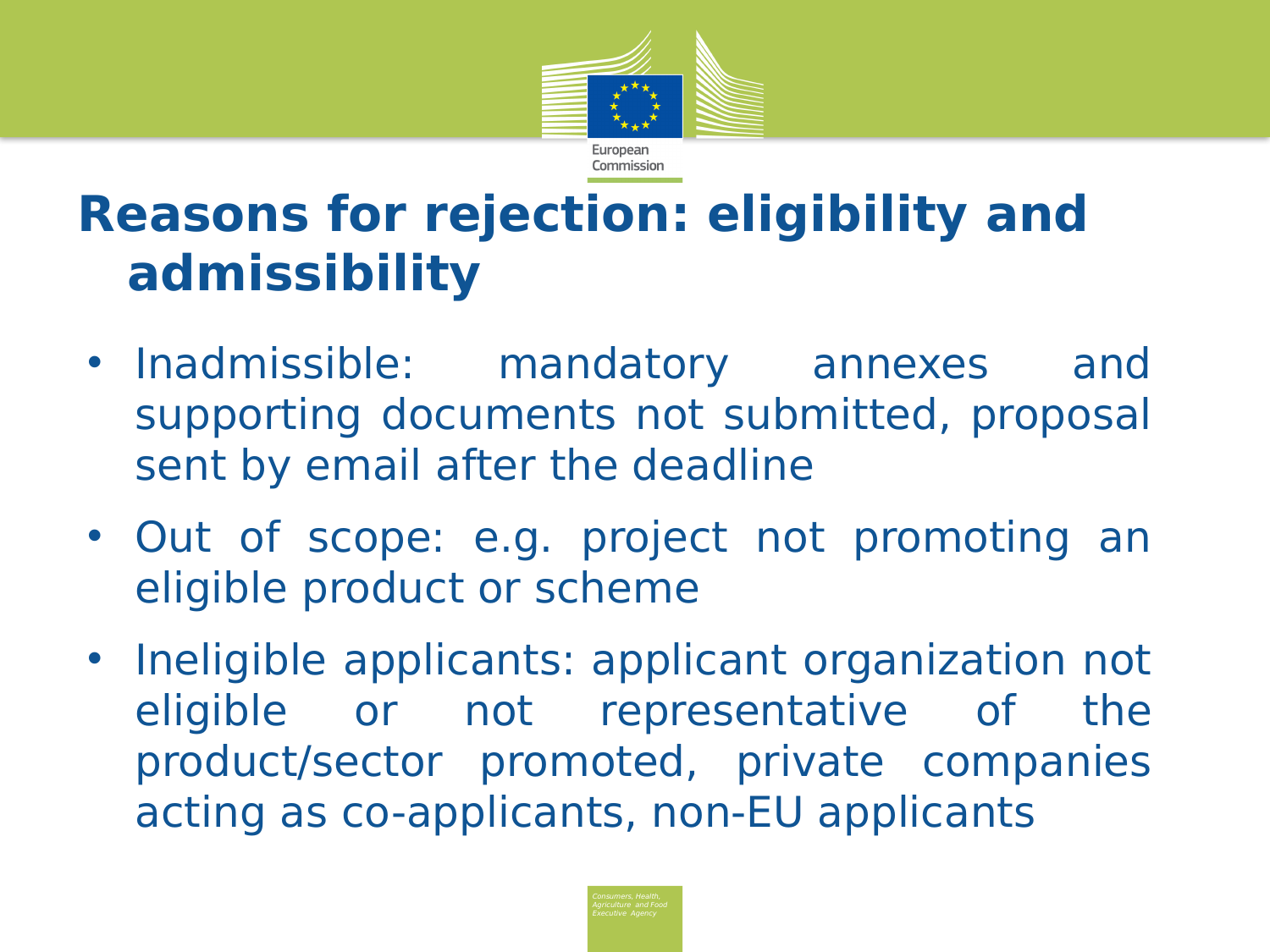

# Reasons for rejection: eligibility and admissibility
Inadmissible: mandatory annexes and supporting documents not submitted, proposal sent by email after the deadline
Out of scope: e.g. project not promoting an eligible product or scheme
Ineligible applicants: applicant organization not eligible or not representative of the product/sector promoted, private companies acting as co-applicants, non-EU applicants